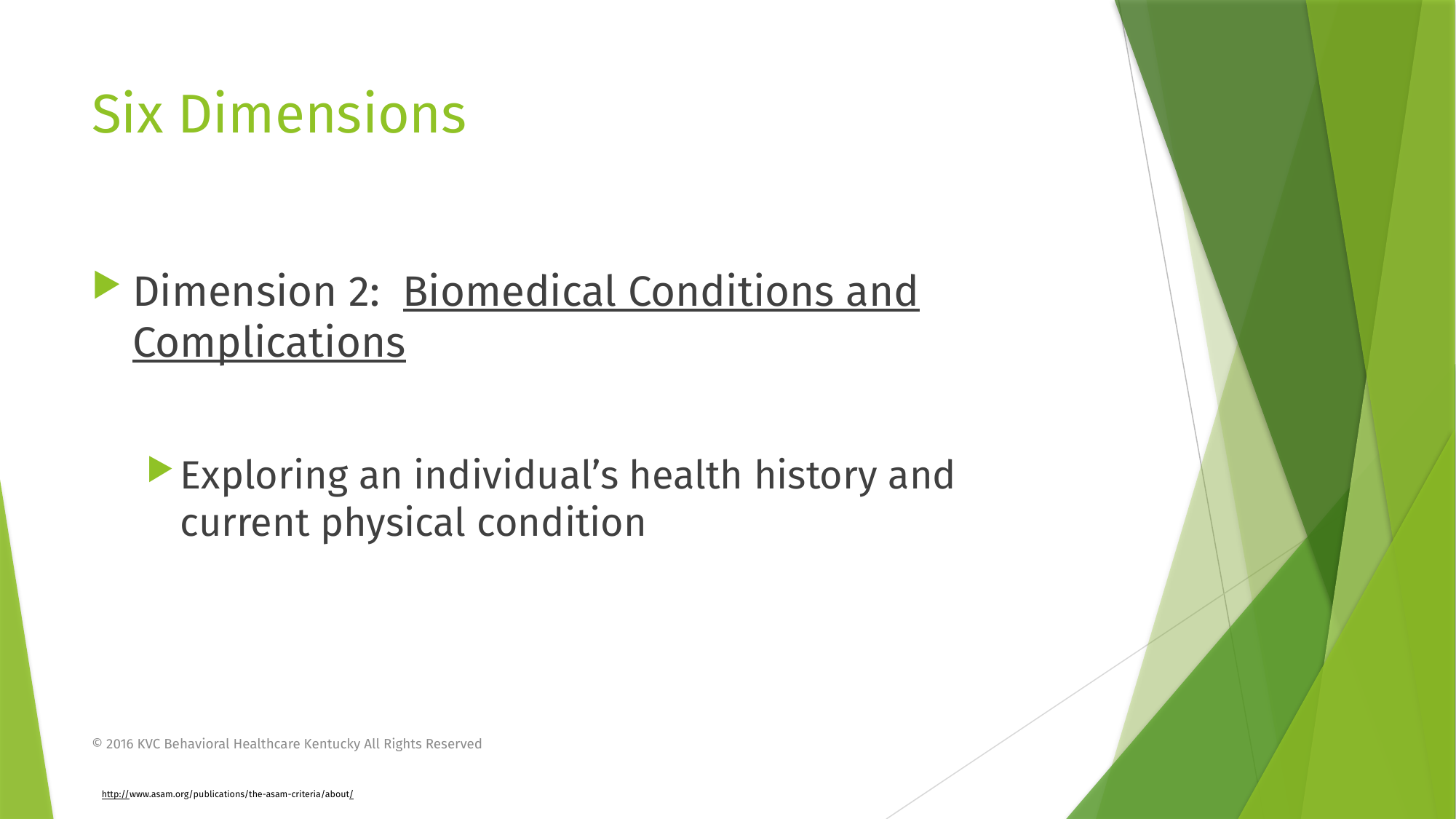

# Six Dimensions
Dimension 2:  Biomedical Conditions and Complications

Exploring an individual’s health history and current physical condition

© 2016 KVC Behavioral Healthcare Kentucky All Rights Reserved
 http://www.asam.org/publications/the-asam-criteria/about/